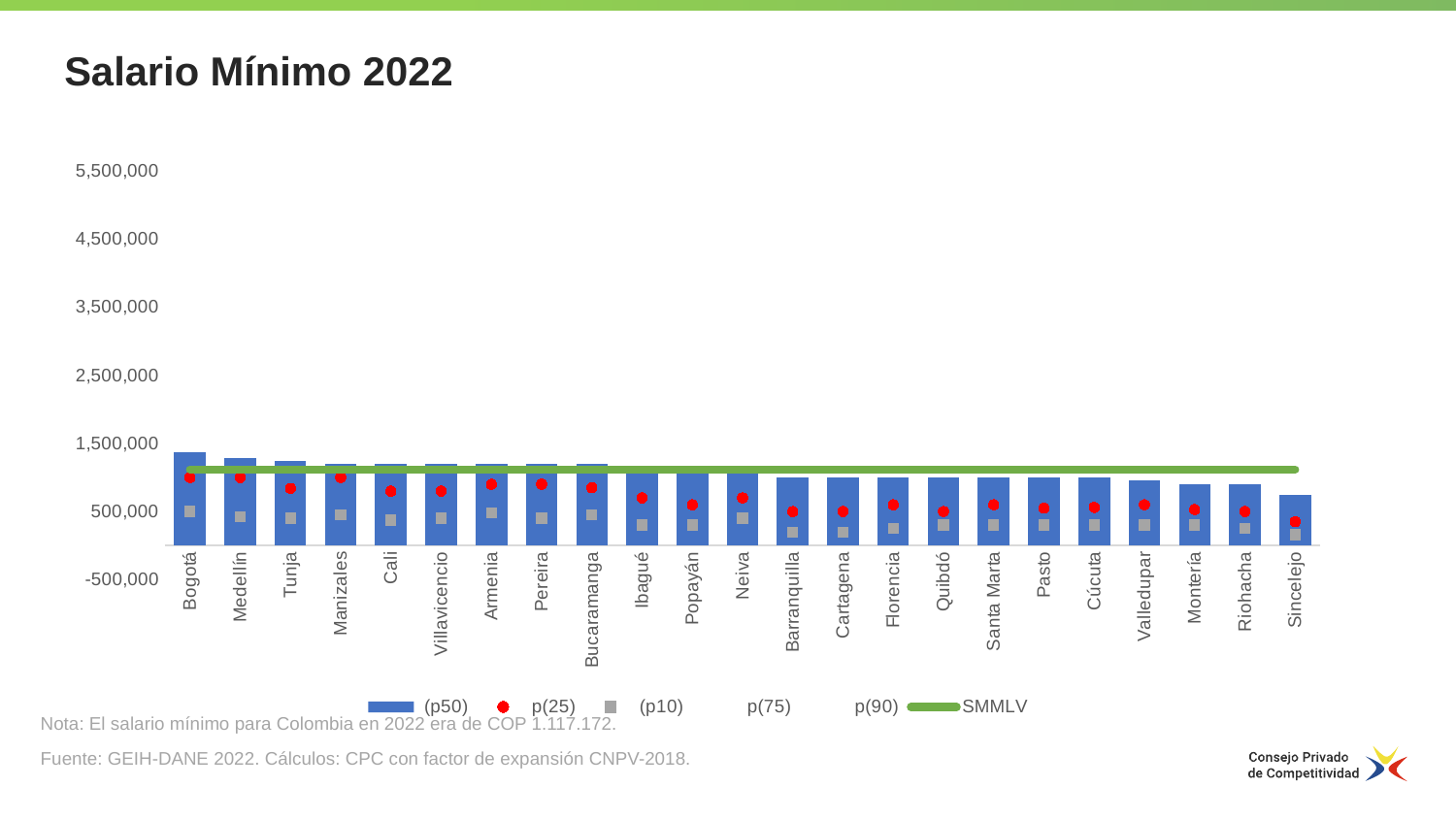

# Salario Mínimo 2022

### Chart

| Category |  (p50) | p(25) | (p10) | p(75) | p(90) | SMMLV |
|---|---|---|---|---|---|---|
| Bogotá | 1370000.0 | 1000000.0 | 500000.0 | 2625000.0 | 5208333.5 | 1117172.0 |
| Medellín | 1291666.625 | 1000000.0 | 420000.0 | 2034166.625 | 4000000.0 | 1117172.0 |
| Tunja | 1240505.375 | 840000.0 | 400000.0 | 2373333.25 | 4166666.75 | 1117172.0 |
| Manizales | 1206005.375 | 1000000.0 | 450000.0 | 1900000.0 | 3500000.0 | 1117172.0 |
| Cali | 1200475.375 | 800000.0 | 376620.0 | 1873838.625 | 3720750.0 | 1117172.0 |
| Villavicencio | 1200000.0 | 800000.0 | 400000.0 | 1800000.0 | 3532083.25 | 1117172.0 |
| Armenia | 1200000.0 | 900000.0 | 480000.0 | 1742172.0 | 3000000.0 | 1117172.0 |
| Pereira | 1200000.0 | 900000.0 | 400000.0 | 1621500.0 | 2900000.0 | 1117172.0 |
| Bucaramanga | 1196672.0 | 850000.0 | 450000.0 | 1900000.0 | 3466666.75 | 1117172.0 |
| Ibagué | 1162833.375 | 700000.0 | 300000.0 | 1800000.0 | 3137500.0 | 1117172.0 |
| Popayán | 1100000.0 | 600000.0 | 300000.0 | 2000000.0 | 3854333.25 | 1117172.0 |
| Neiva | 1083333.375 | 700000.0 | 400000.0 | 1633333.375 | 3000000.0 | 1117172.0 |
| Barranquilla | 1000000.0 | 500000.0 | 200000.0 | 1500000.0 | 2658000.0 | 1117172.0 |
| Cartagena | 1000000.0 | 500000.0 | 200000.0 | 1500000.0 | 2775000.0 | 1117172.0 |
| Florencia | 1000000.0 | 600000.0 | 250000.0 | 1560000.0 | 3000000.0 | 1117172.0 |
| Quibdó | 1000000.0 | 500000.0 | 300000.0 | 1691666.625 | 3000000.0 | 1117172.0 |
| Santa Marta | 1000000.0 | 600000.0 | 300000.0 | 1400000.0 | 2500000.0 | 1117172.0 |
| Pasto | 1000000.0 | 550000.0 | 300000.0 | 1683666.625 | 3408750.0 | 1117172.0 |
| Cúcuta | 1000000.0 | 560000.0 | 300000.0 | 1291666.625 | 2394000.0 | 1117172.0 |
| Valledupar | 960000.0 | 600000.0 | 300000.0 | 1300000.0 | 2500000.0 | 1117172.0 |
| Montería | 900000.0 | 530000.0 | 300000.0 | 1392882.5 | 2915416.75 | 1117172.0 |
| Riohacha | 900000.0 | 500000.0 | 250000.0 | 1458838.625 | 2658333.25 | 1117172.0 |
| Sincelejo | 750000.0 | 350000.0 | 160000.0 | 1242172.0 | 2500000.0 | 1117172.0 |
Nota: El salario mínimo para Colombia en 2022 era de COP 1.117.172.
Fuente: GEIH-DANE 2022. Cálculos: CPC con factor de expansión CNPV-2018.